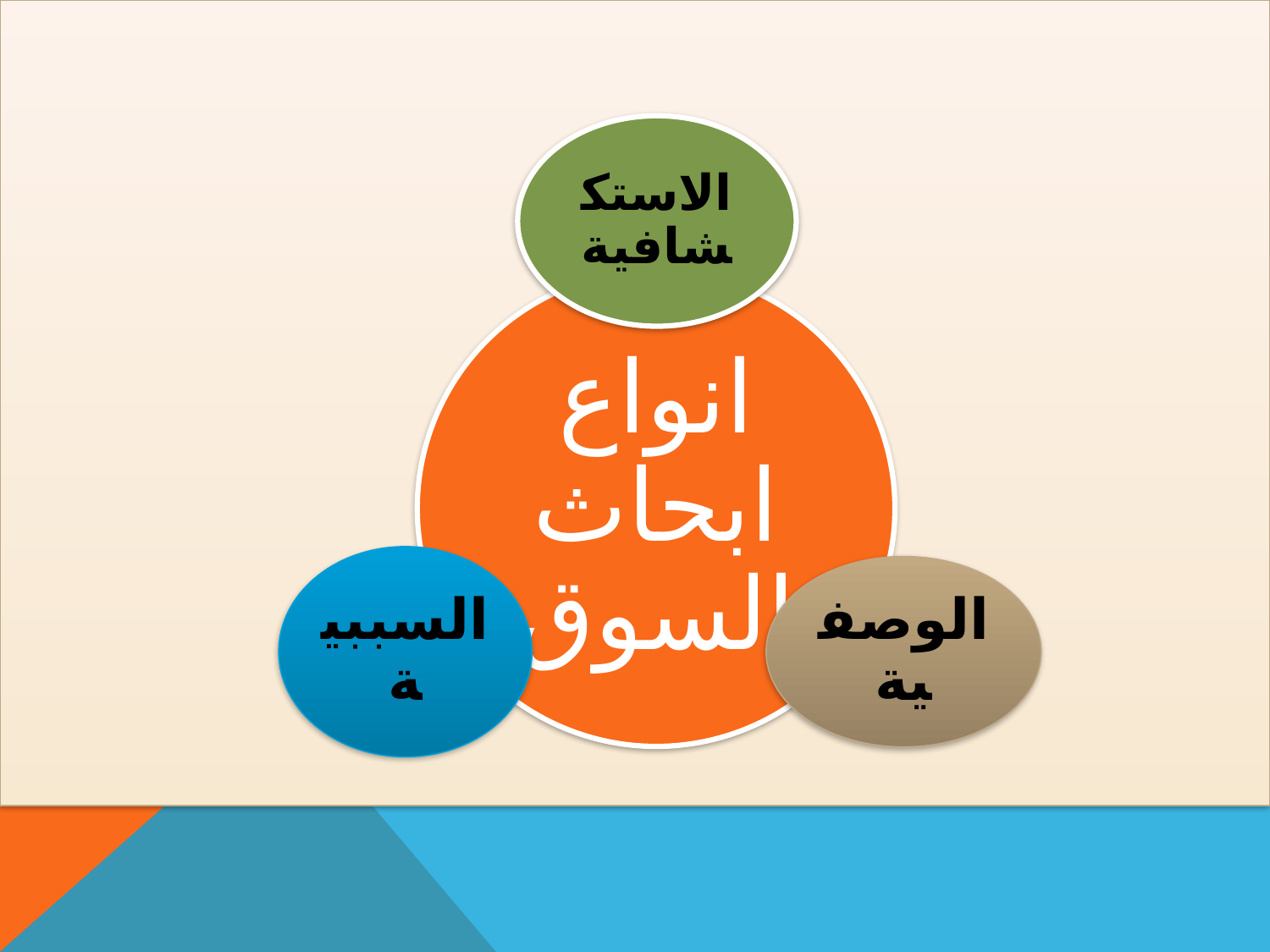

#
انواع ابحاث السوق
الاستكشافية
الوصفية
السببية